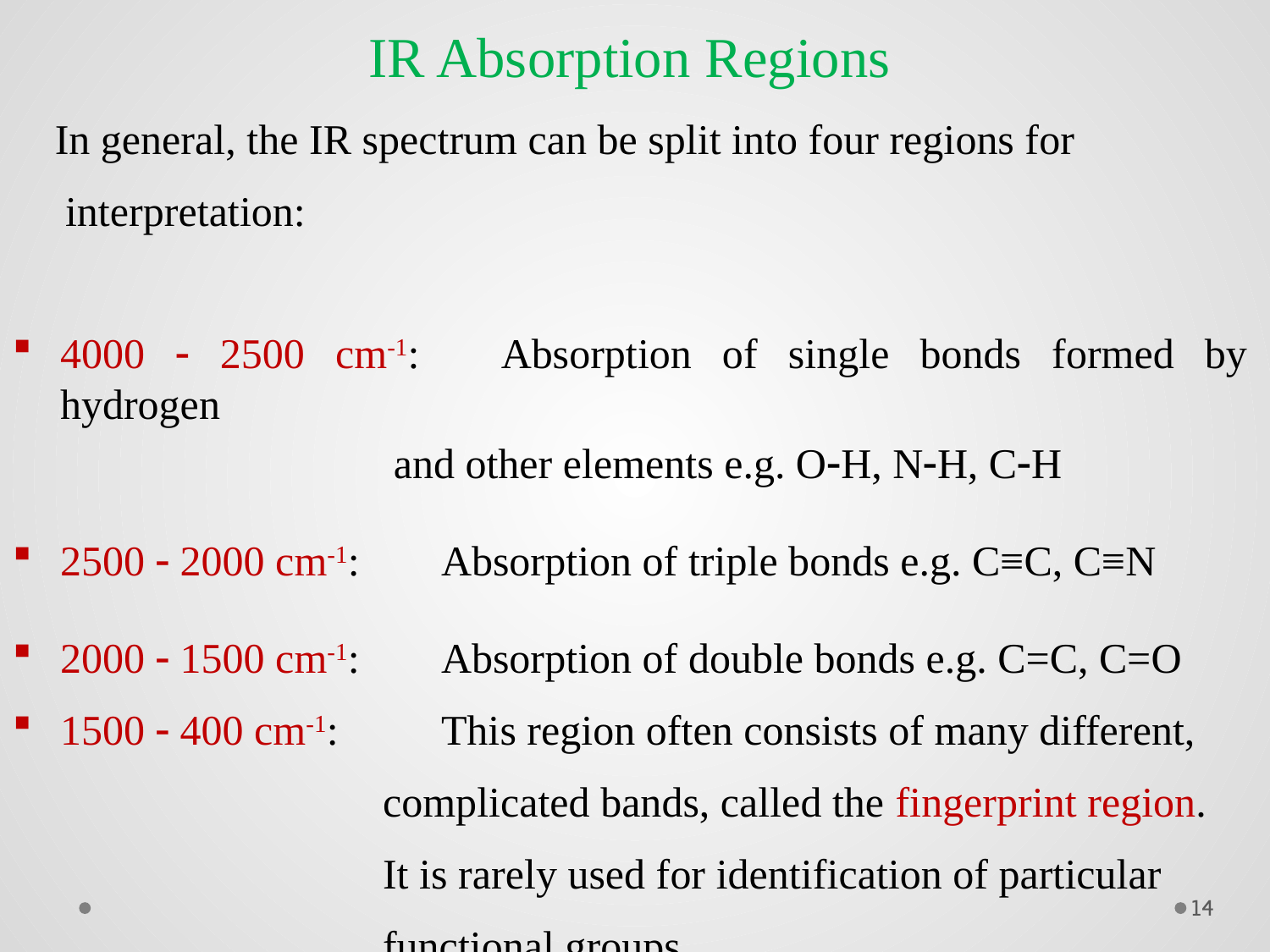

IR Absorption Regions
    In general, the IR spectrum can be split into four regions for
     interpretation:

4000 − 2500 cm-1:	Absorption of single bonds formed by hydrogen
                                    and other elements e.g. O−H, N−H, C−H
2500 − 2000 cm-1:	Absorption of triple bonds e.g. C≡C, C≡N
2000 − 1500 cm-1:	Absorption of double bonds e.g. C=C, C=O
1500 − 400 cm-1:	This region often consists of many different,
                                   complicated bands, called the fingerprint region.
                                   It is rarely used for identification of particular
                                   functional groups.

14